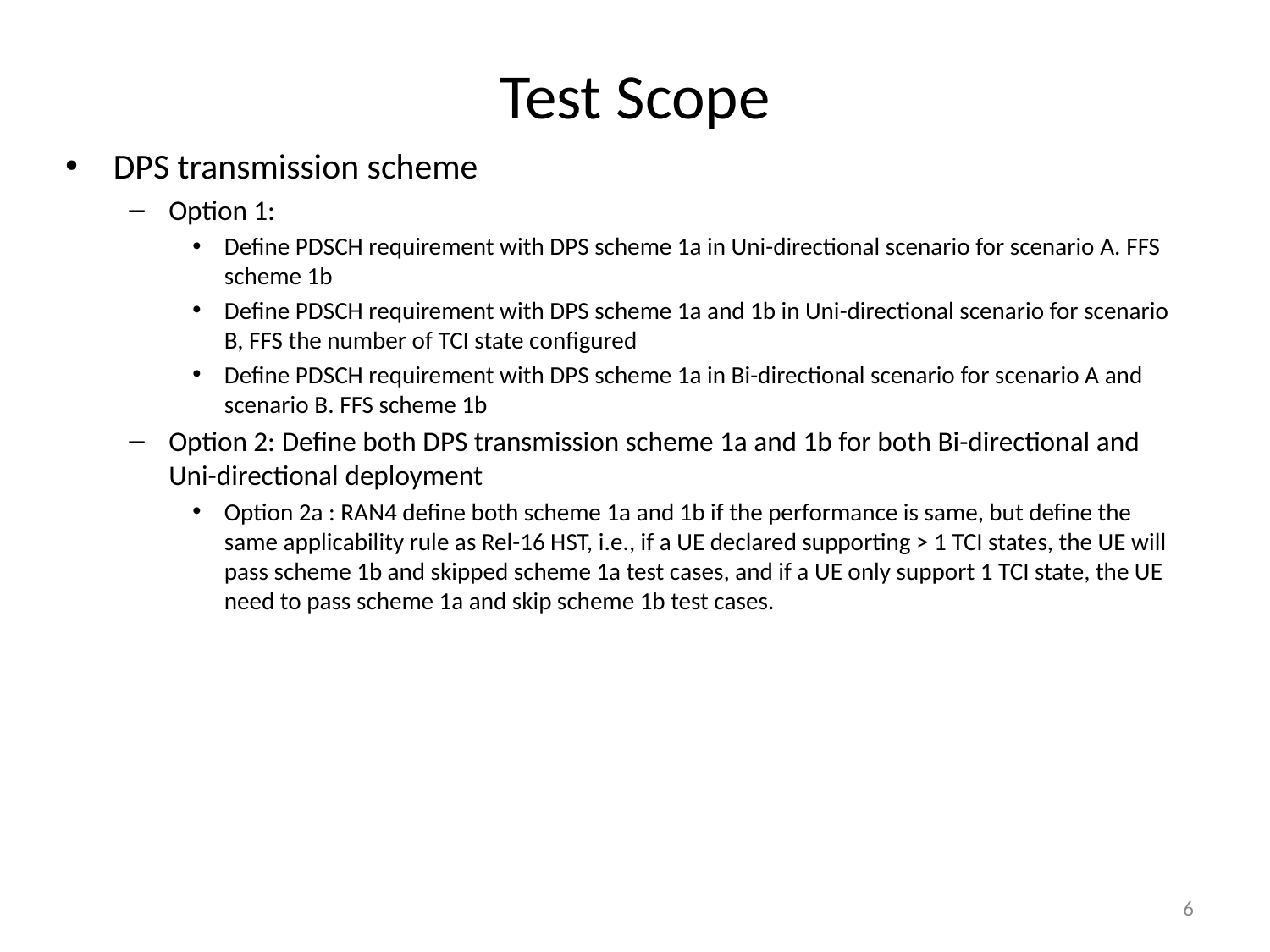

# Test Scope
DPS transmission scheme
Option 1:
Define PDSCH requirement with DPS scheme 1a in Uni-directional scenario for scenario A. FFS scheme 1b
Define PDSCH requirement with DPS scheme 1a and 1b in Uni-directional scenario for scenario B, FFS the number of TCI state configured
Define PDSCH requirement with DPS scheme 1a in Bi-directional scenario for scenario A and scenario B. FFS scheme 1b
Option 2: Define both DPS transmission scheme 1a and 1b for both Bi-directional and Uni-directional deployment
Option 2a : RAN4 define both scheme 1a and 1b if the performance is same, but define the same applicability rule as Rel-16 HST, i.e., if a UE declared supporting > 1 TCI states, the UE will pass scheme 1b and skipped scheme 1a test cases, and if a UE only support 1 TCI state, the UE need to pass scheme 1a and skip scheme 1b test cases.

6